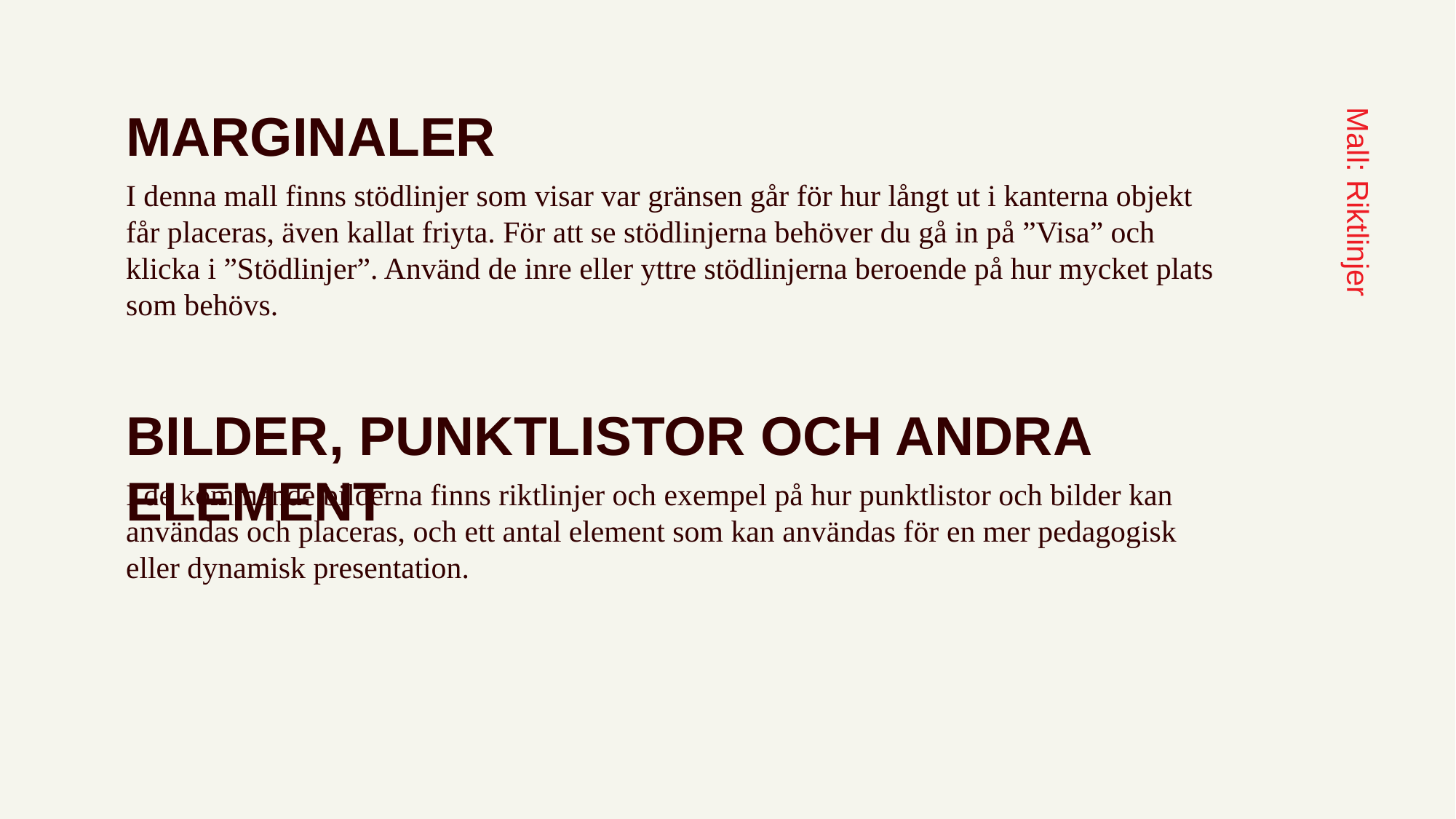

MARGINALER
I denna mall finns stödlinjer som visar var gränsen går för hur långt ut i kanterna objekt får placeras, även kallat friyta. För att se stödlinjerna behöver du gå in på ”Visa” och klicka i ”Stödlinjer”. Använd de inre eller yttre stödlinjerna beroende på hur mycket plats som behövs.
Mall: Riktlinjer
BILDER, PUNKTLISTOR OCH ANDRA ELEMENT
I de kommande bilderna finns riktlinjer och exempel på hur punktlistor och bilder kan användas och placeras, och ett antal element som kan användas för en mer pedagogisk eller dynamisk presentation.